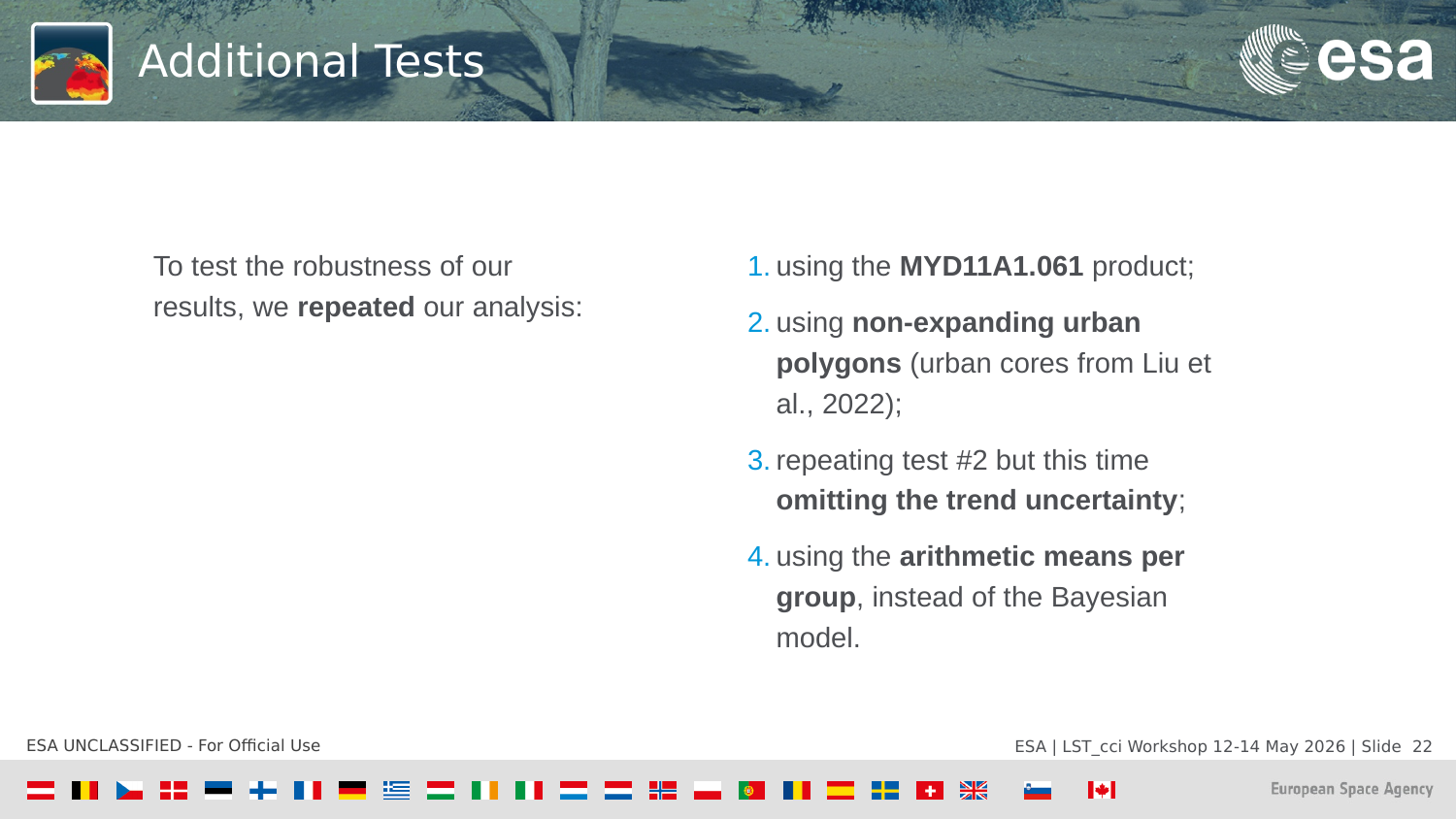

# Additional Tests
To test the robustness of our results, we repeated our analysis:
using the MYD11A1.061 product;
using non-expanding urban polygons (urban cores from Liu et al., 2022);
repeating test #2 but this time omitting the trend uncertainty;
using the arithmetic means per group, instead of the Bayesian model.